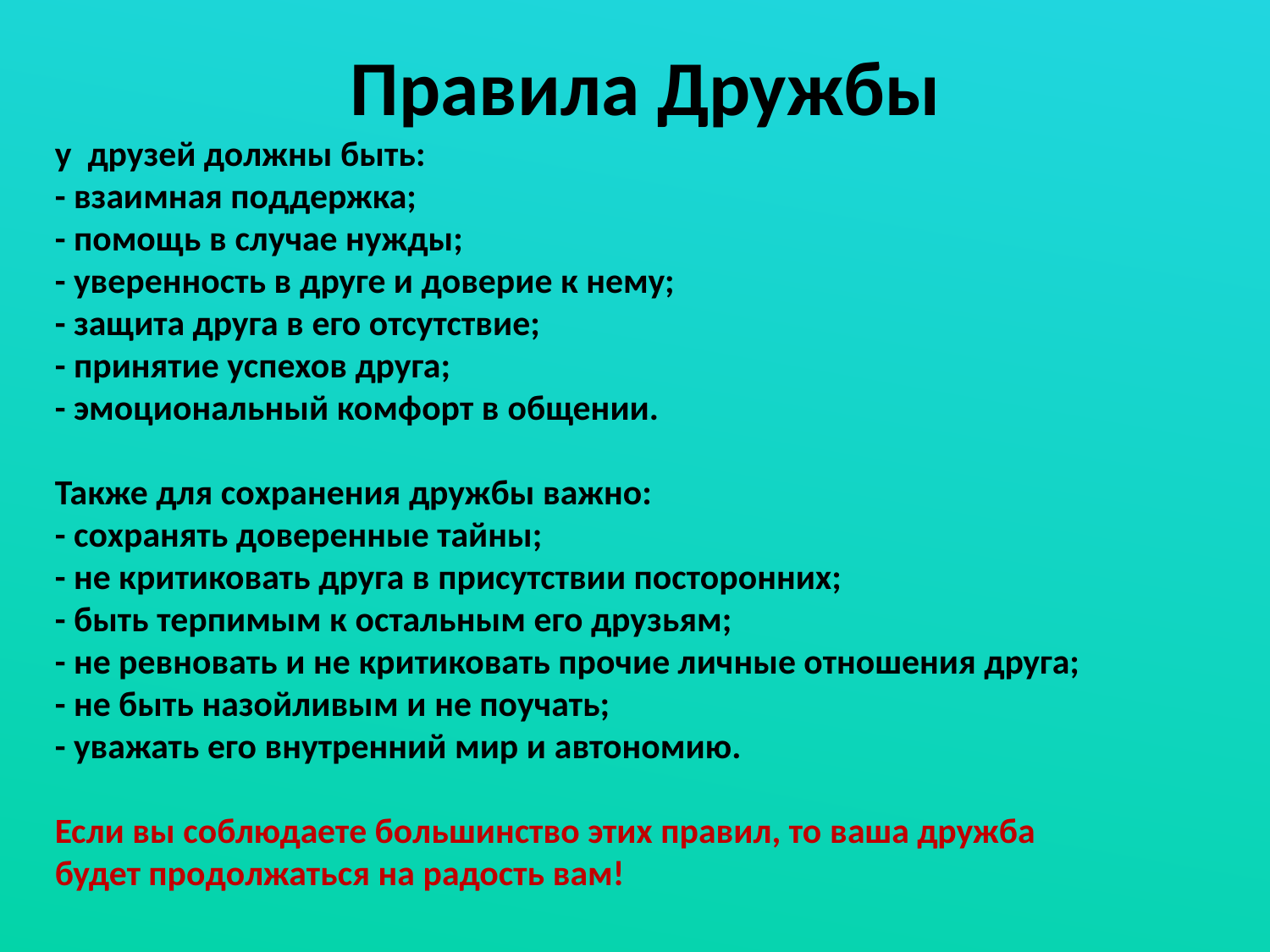

Правила Дружбы
у  друзей должны быть:
- взаимная поддержка;
- помощь в случае нужды;
- уверенность в друге и доверие к нему;
- защита друга в его отсутствие;
- принятие успехов друга;
- эмоциональный комфорт в общении.

Также для сохранения дружбы важно:
- сохранять доверенные тайны;
- не критиковать друга в присутствии посторонних;
- быть терпимым к остальным его друзьям;
- не ревновать и не критиковать прочие личные отношения друга;
- не быть назойливым и не поучать;
- уважать его внутренний мир и автономию.

Если вы соблюдаете большинство этих правил, то ваша дружба будет продолжаться на радость вам!